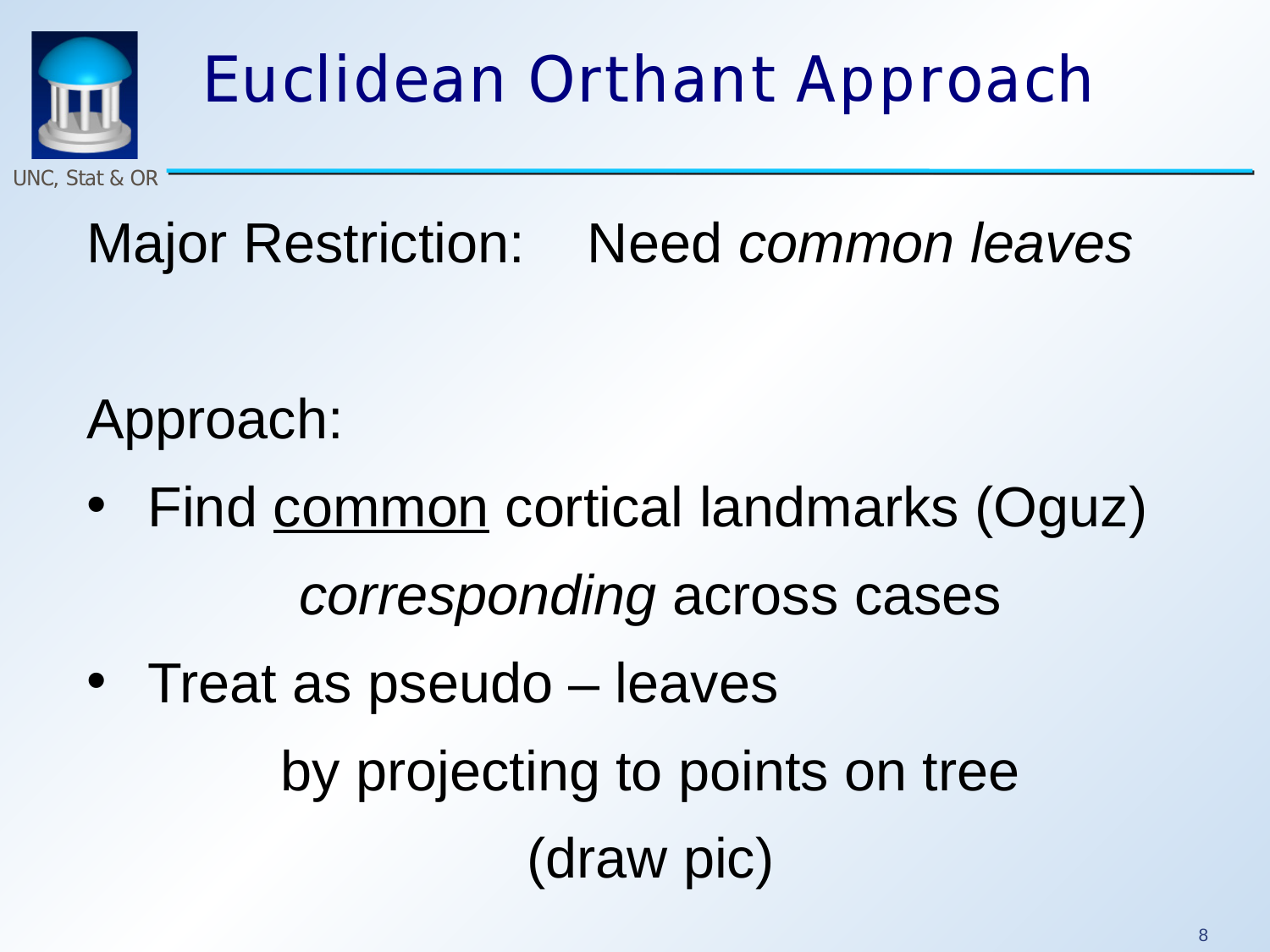

# Euclidean Orthant Approach
Major Restriction:    Need common leaves

Approach:
  Find common cortical landmarks (Oguz)
corresponding across cases
  Treat as pseudo – leaves
by projecting to points on tree
(draw pic)